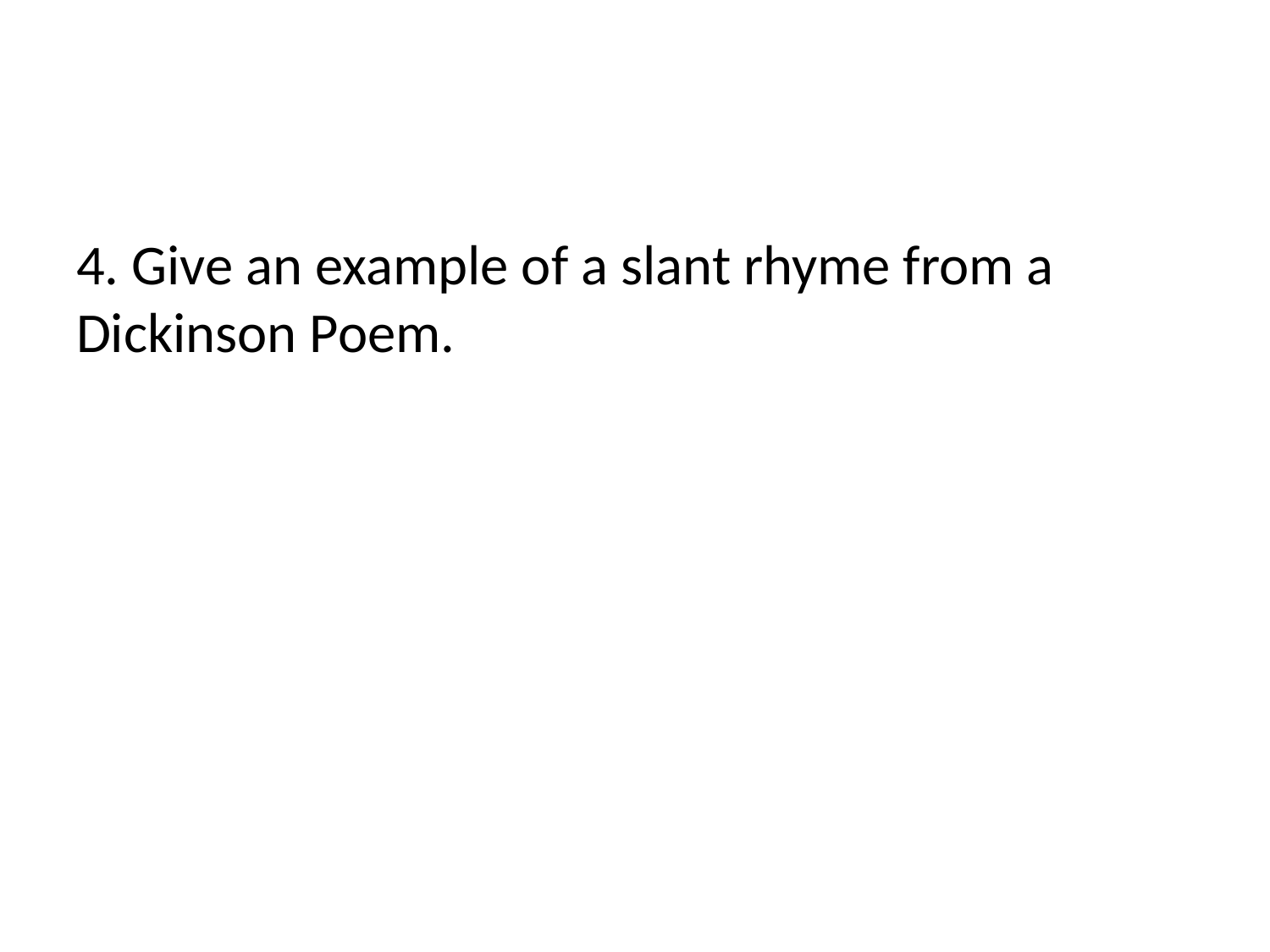

#
4. Give an example of a slant rhyme from a Dickinson Poem.